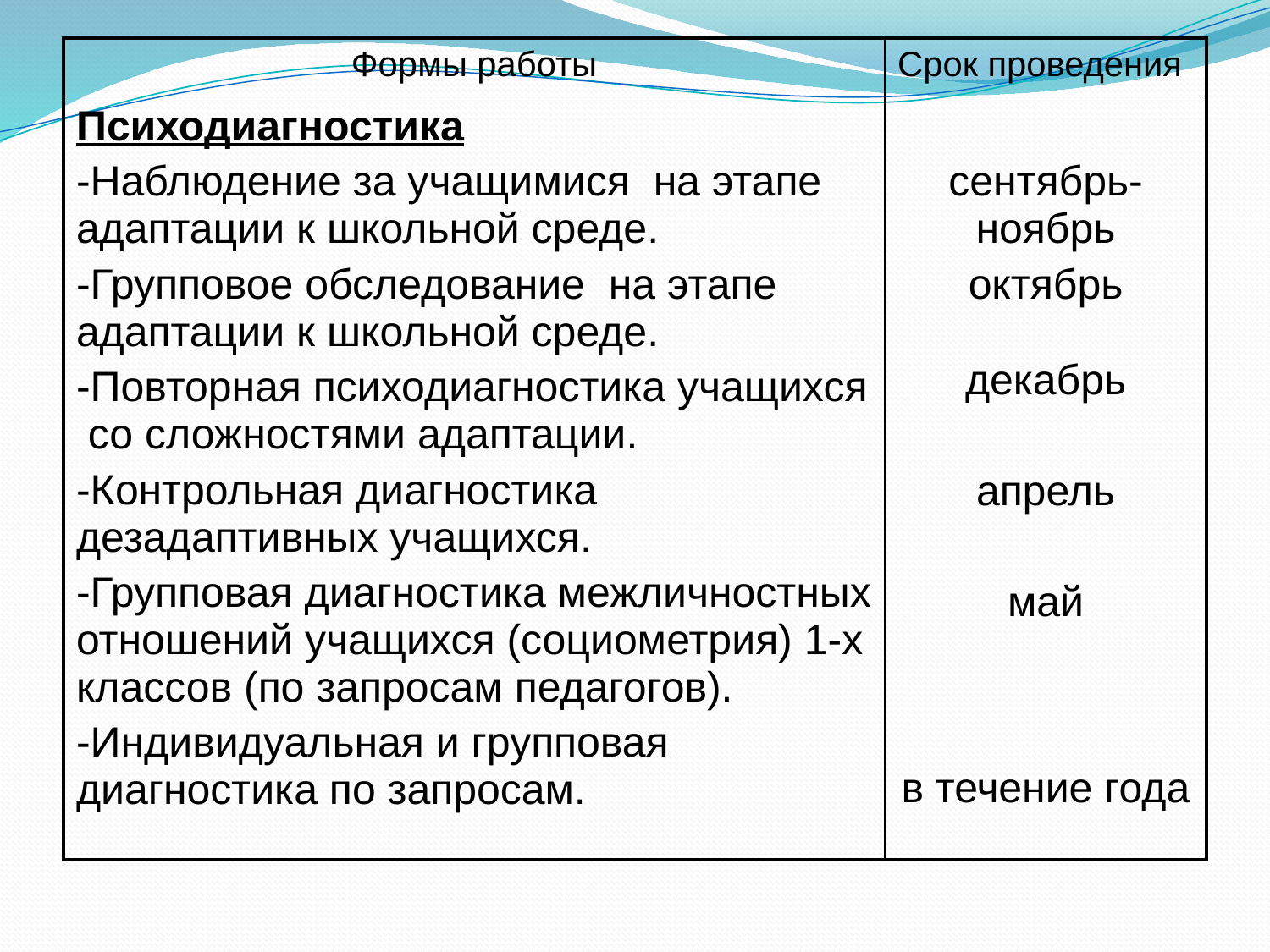

| Формы работы | Срок проведения |
| --- | --- |
| Психодиагностика -Наблюдение за учащимися на этапе адаптации к школьной среде. -Групповое обследование на этапе адаптации к школьной среде. -Повторная психодиагностика учащихся со сложностями адаптации. -Контрольная диагностика дезадаптивных учащихся. -Групповая диагностика межличностных отношений учащихся (социометрия) 1-х классов (по запросам педагогов). -Индивидуальная и групповая диагностика по запросам. | сентябрь-ноябрь октябрь декабрь апрель май в течение года |